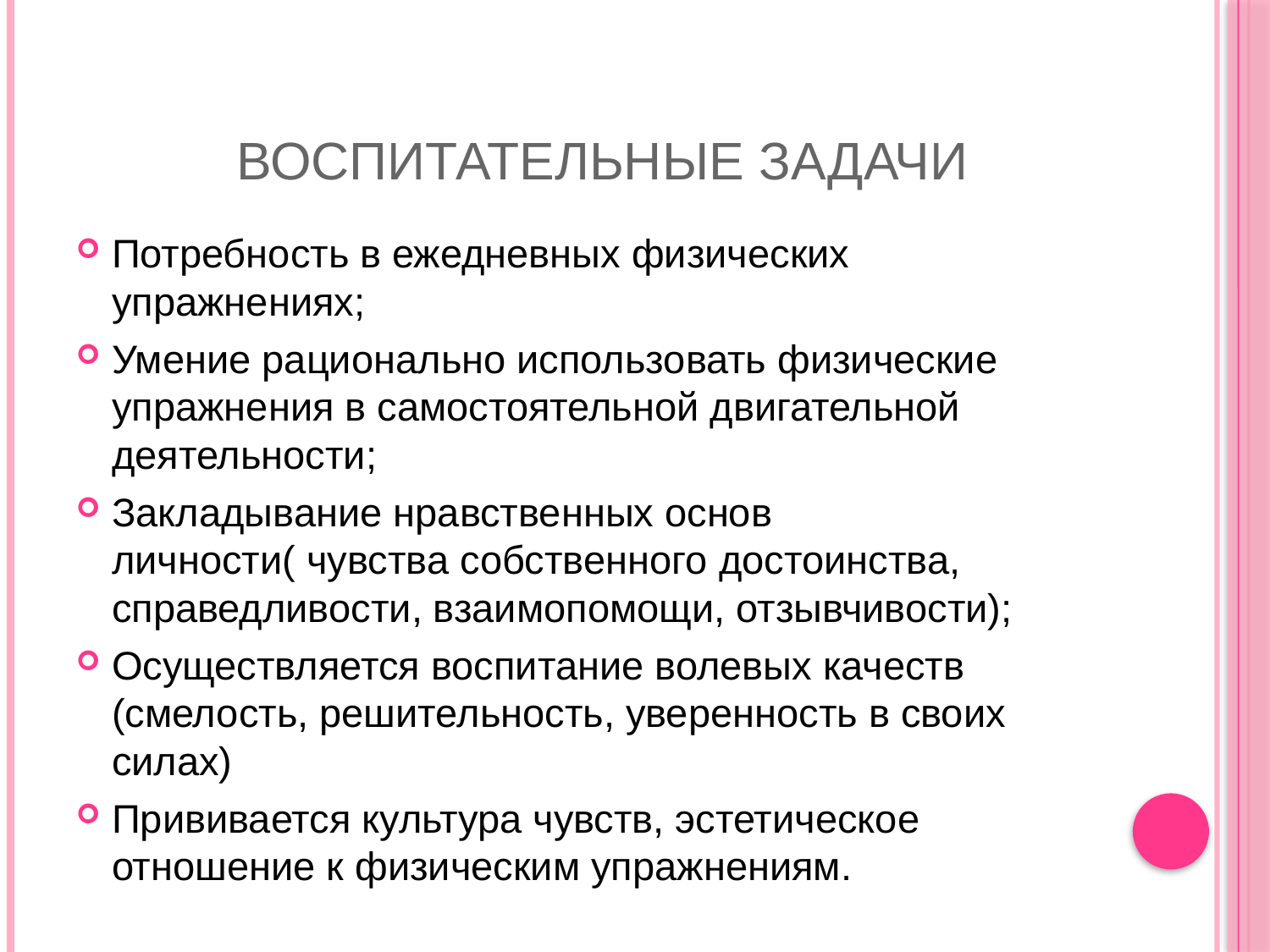

# Воспитательные задачи
Потребность в ежедневных физических упражнениях;
Умение рационально использовать физические упражнения в самостоятельной двигательной деятельности;
Закладывание нравственных основ личности( чувства собственного достоинства, справедливости, взаимопомощи, отзывчивости);
Осуществляется воспитание волевых качеств (смелость, решительность, уверенность в своих силах)
Прививается культура чувств, эстетическое отношение к физическим упражнениям.